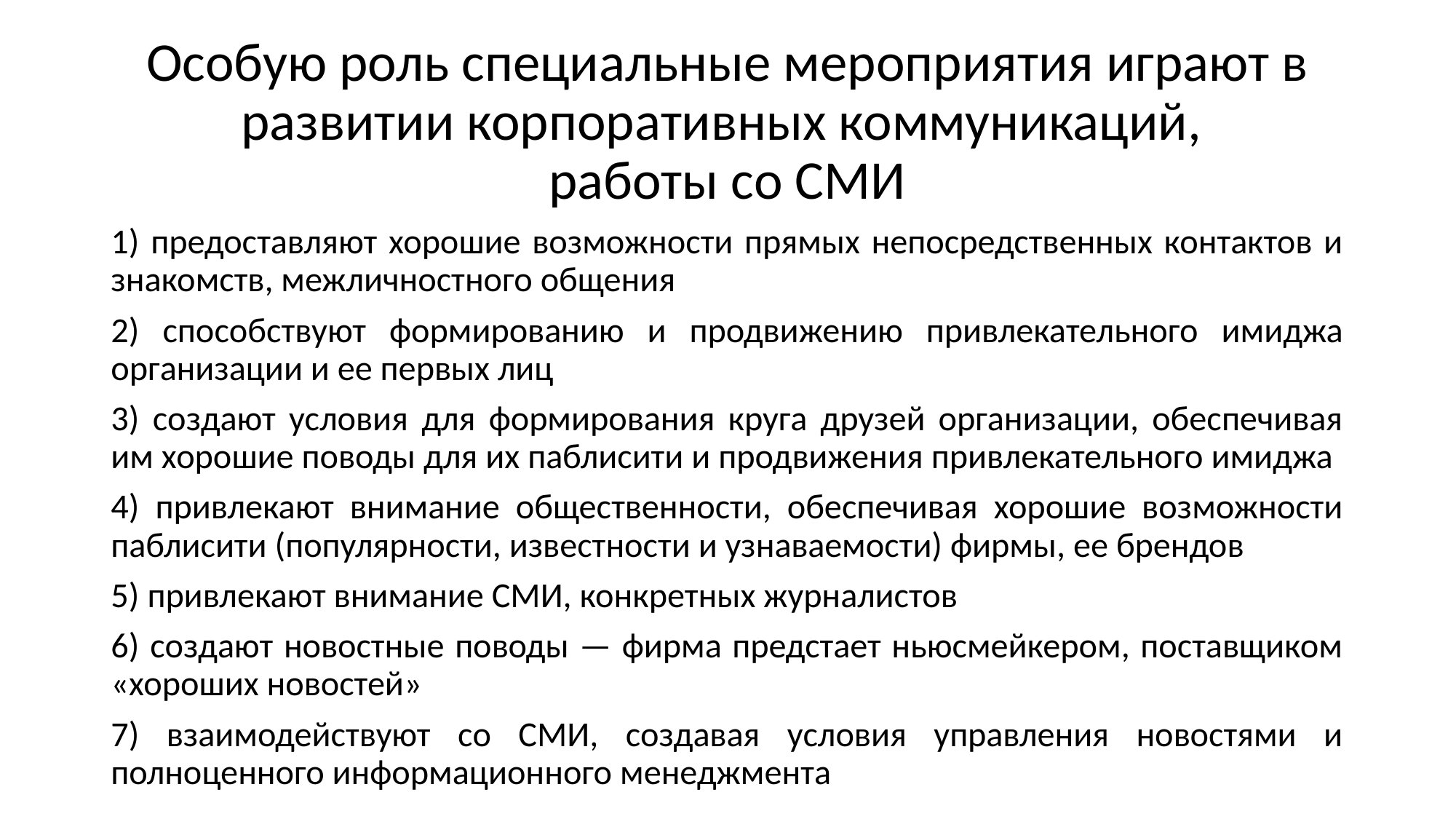

# Особую роль специальные мероприятия играют в развитии корпоративных коммуникаций, работы со СМИ
1) предоставляют хорошие возможности прямых непосредственных контактов и знакомств, межличностного общения
2) способствуют формированию и продвижению привлекательного имиджа организации и ее первых лиц
3) создают условия для формирования круга друзей организации, обеспечивая им хорошие поводы для их паблисити и продвижения привлекательного имиджа
4) привлекают внимание общественности, обеспечивая хорошие возможности паблисити (популярности, известности и узнаваемости) фирмы, ее брендов
5) привлекают внимание СМИ, конкретных журналистов
6) создают новостные поводы — фирма предстает ньюсмейкером, поставщиком «хороших новостей»
7) взаимодействуют со СМИ, создавая условия управления новостями и полноценного информационного менеджмента